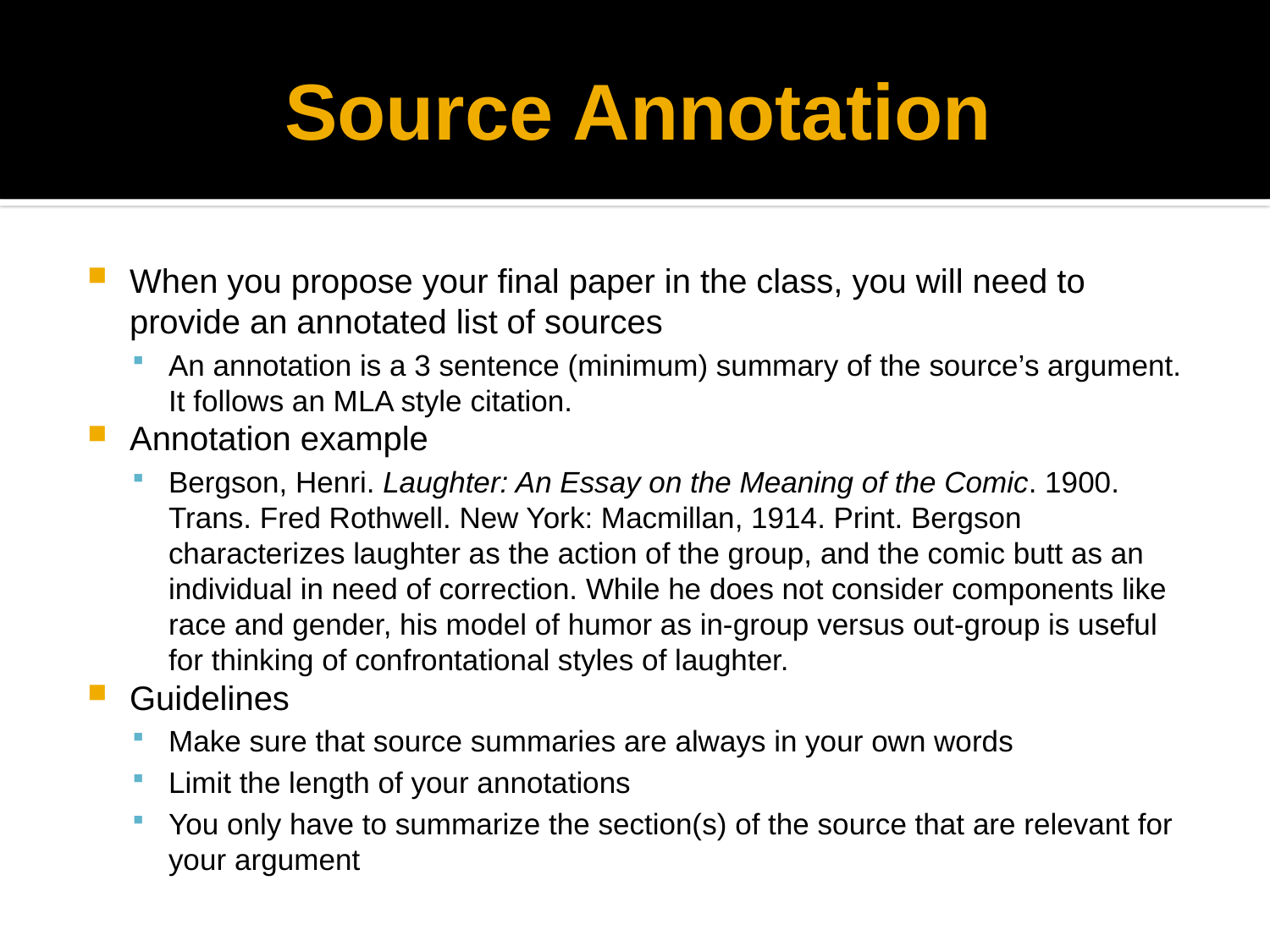

# Source Annotation
When you propose your final paper in the class, you will need to provide an annotated list of sources
An annotation is a 3 sentence (minimum) summary of the source’s argument. It follows an MLA style citation.
Annotation example
Bergson, Henri. Laughter: An Essay on the Meaning of the Comic. 1900. Trans. Fred Rothwell. New York: Macmillan, 1914. Print. Bergson characterizes laughter as the action of the group, and the comic butt as an individual in need of correction. While he does not consider components like race and gender, his model of humor as in-group versus out-group is useful for thinking of confrontational styles of laughter.
Guidelines
Make sure that source summaries are always in your own words
Limit the length of your annotations
You only have to summarize the section(s) of the source that are relevant for your argument